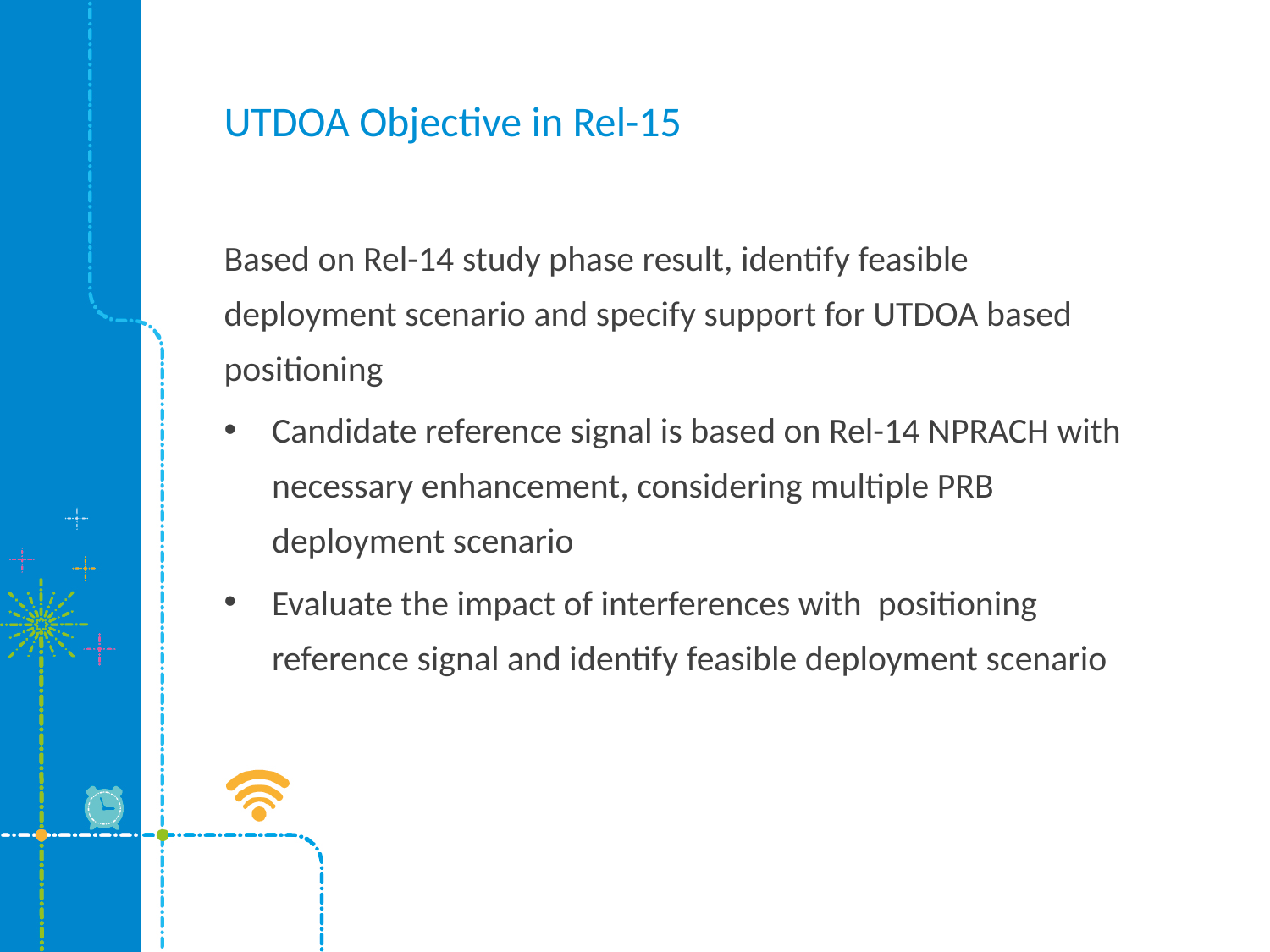

# UTDOA Objective in Rel-15
Based on Rel-14 study phase result, identify feasible deployment scenario and specify support for UTDOA based positioning
Candidate reference signal is based on Rel-14 NPRACH with necessary enhancement, considering multiple PRB deployment scenario
Evaluate the impact of interferences with  positioning reference signal and identify feasible deployment scenario